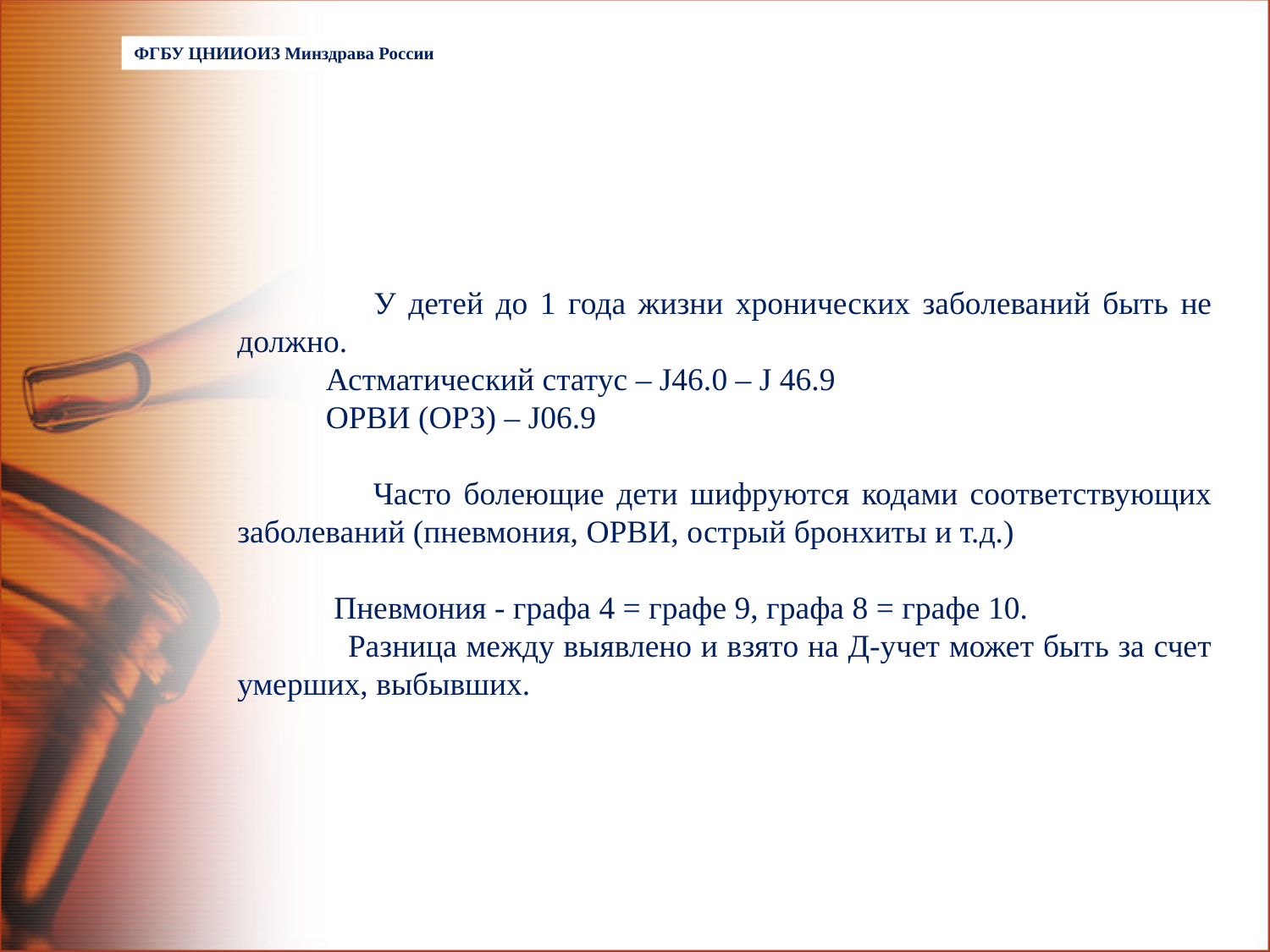

ФГБУ ЦНИИОИЗ Минздрава России
           У детей до 1 года жизни хронических заболеваний быть не должно.
           Астматический статус – J46.0 – J 46.9
           ОРВИ (ОРЗ) – J06.9

           Часто болеющие дети шифруются кодами соответствующих заболеваний (пневмония, ОРВИ, острый бронхиты и т.д.)

            Пневмония - графа 4 = графе 9, графа 8 = графе 10.
            Разница между выявлено и взято на Д-учет может быть за счет умерших, выбывших.